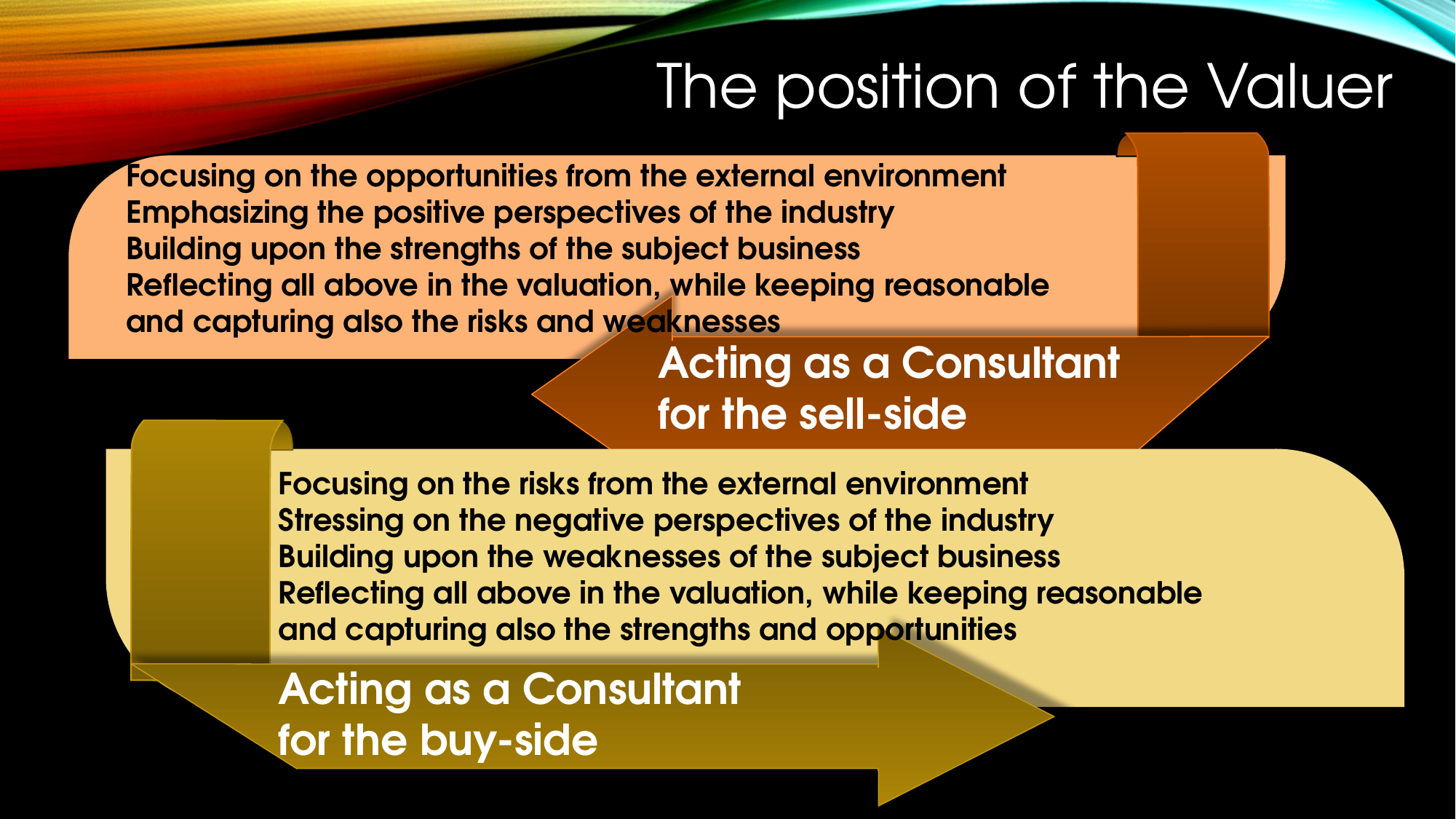

# The position of the Valuer

Focusing on the opportunities from the external environment
Emphasizing the positive perspectives of the industry
Building upon the strengths of the subject business
Reflecting all above in the valuation, while keeping reasonable
and capturing also the risks and weaknesses
Acting as a Consultant
for the sell-side

Focusing on the risks from the external environment
Stressing on the negative perspectives of the industry
Building upon the weaknesses of the subject business
Reflecting all above in the valuation, while keeping reasonable
and capturing also the strengths and opportunities
Acting as a Consultant
for the buy-side